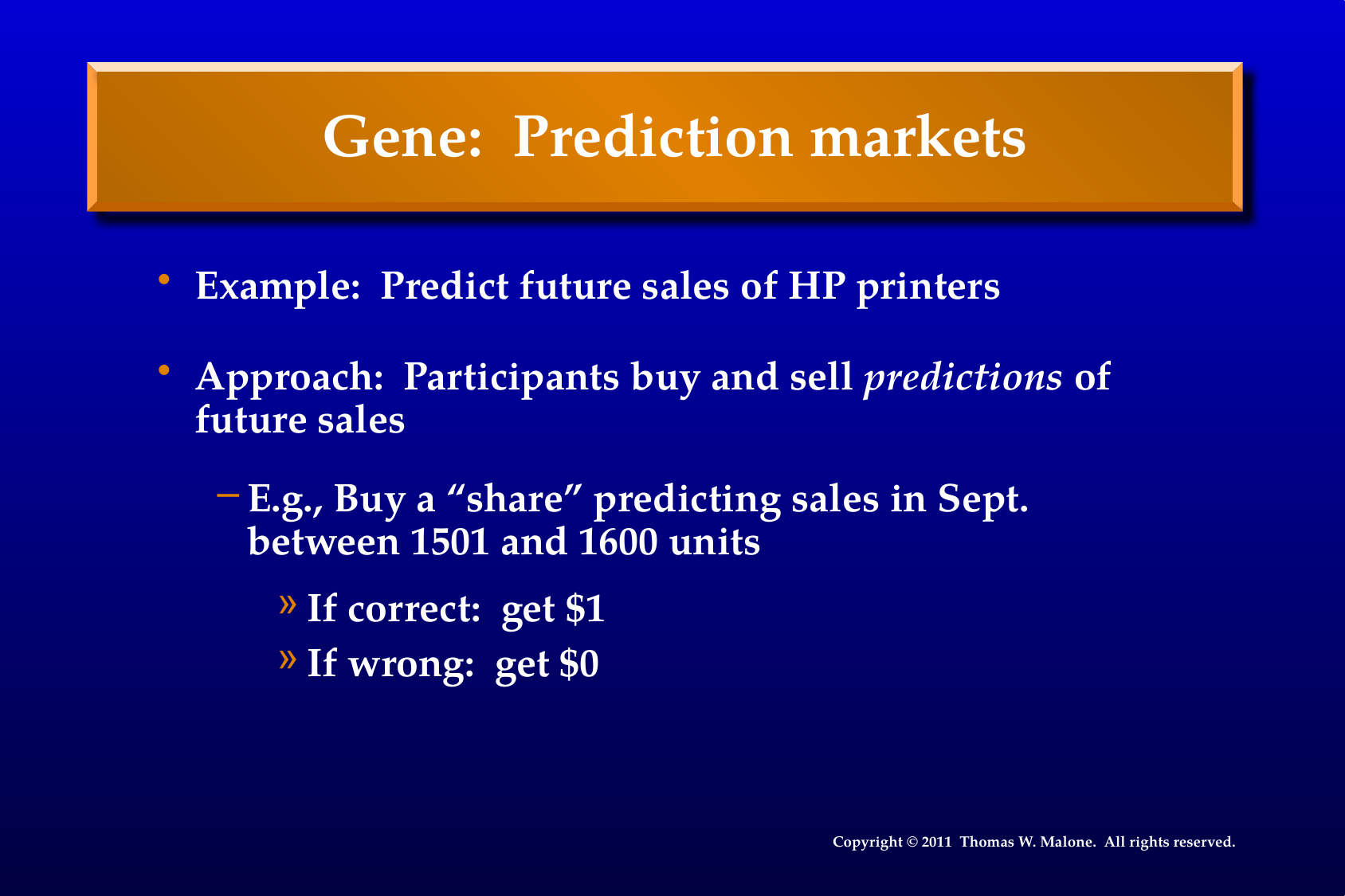

# Gene:  Prediction markets
Example:  Predict future sales of HP printers
Approach:  Participants buy and sell predictions of future sales
E.g., Buy a “share” predicting sales in Sept. between 1501 and 1600 units
If correct:  get $1
If wrong:  get $0